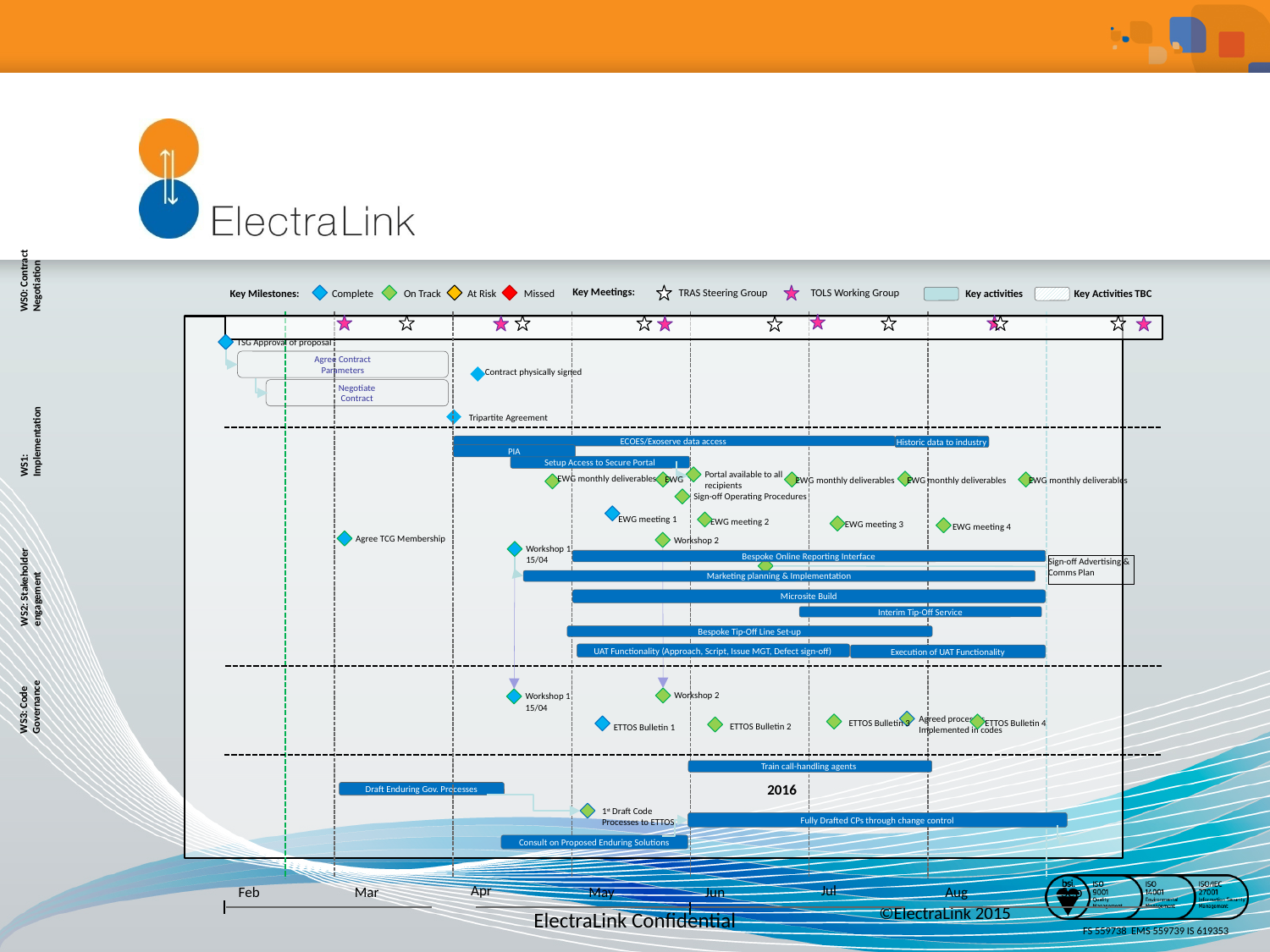

WS0: Contract
Negotiation

Key Meetings:

TRAS Steering Group
TOLS Working Group
Key activities
Key Milestones:
On Track
Complete
At Risk
Missed
Key Activities TBC

TSG Approval of proposal
Agree Contract
Parameters
Negotiate
Contract

Contract physically signed

WS1:
Implementation

Tripartite Agreement
ECOES/Exoserve data access
Historic data to industry
PIA
Setup Access to Secure Portal

Portal available to all recipients

EWG monthly deliverables
EWG

EWG monthly deliverables
EWG monthly deliverables
EWG monthly deliverables

Sign-off Operating Procedures

EWG meeting 1

EWG meeting 2

EWG meeting 3
EWG meeting 4

Agree TCG Membership

Workshop 2

Workshop 1
15/04
WS2: Stakeholder
engagement
Bespoke Online Reporting Interface
Sign-off Advertising & Comms Plan

Marketing planning & Implementation
Microsite Build
Interim Tip-Off Service
Bespoke Tip-Off Line Set-up
UAT Functionality (Approach, Script, Issue MGT, Defect sign-off)
Execution of UAT Functionality
WS3: Code
Governance

Workshop 2

Workshop 1
15/04

Agreed processes
Implemented in codes

ETTOS Bulletin 3

ETTOS Bulletin 4

ETTOS Bulletin 2
ETTOS Bulletin 1
Train call-handling agents
2016
Draft Enduring Gov. Processes

1st Draft Code
Processes to ETTOS
Fully Drafted CPs through change control
Consult on Proposed Enduring Solutions
Jul
Apr
May
Jun
Aug
Sep
Feb
Mar